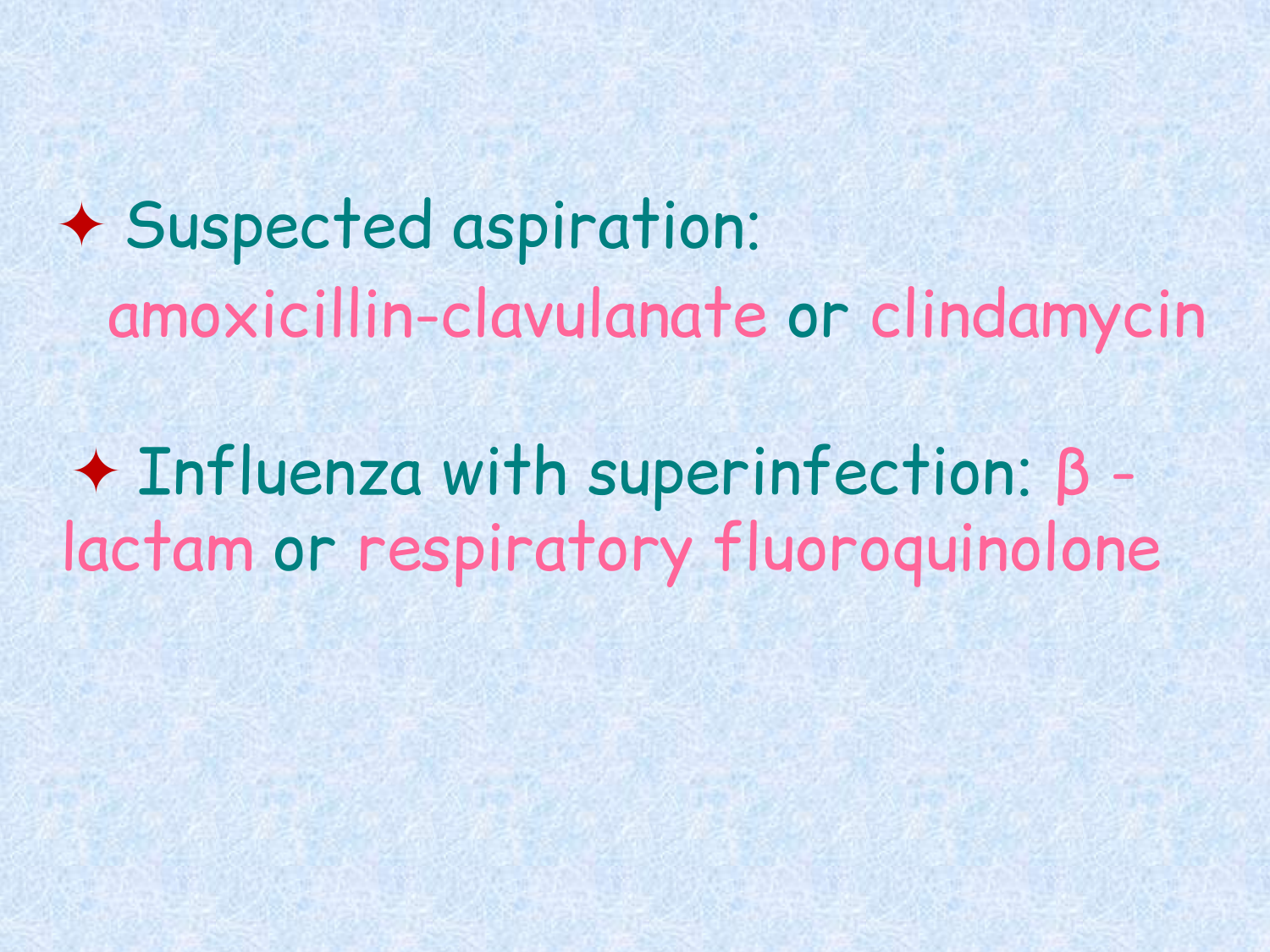

✦ Suspected aspiration:
     amoxicillin-clavulanate or clindamycin

    ✦ Influenza with superinfection: β -lactam or respiratory fluoroquinolone

#